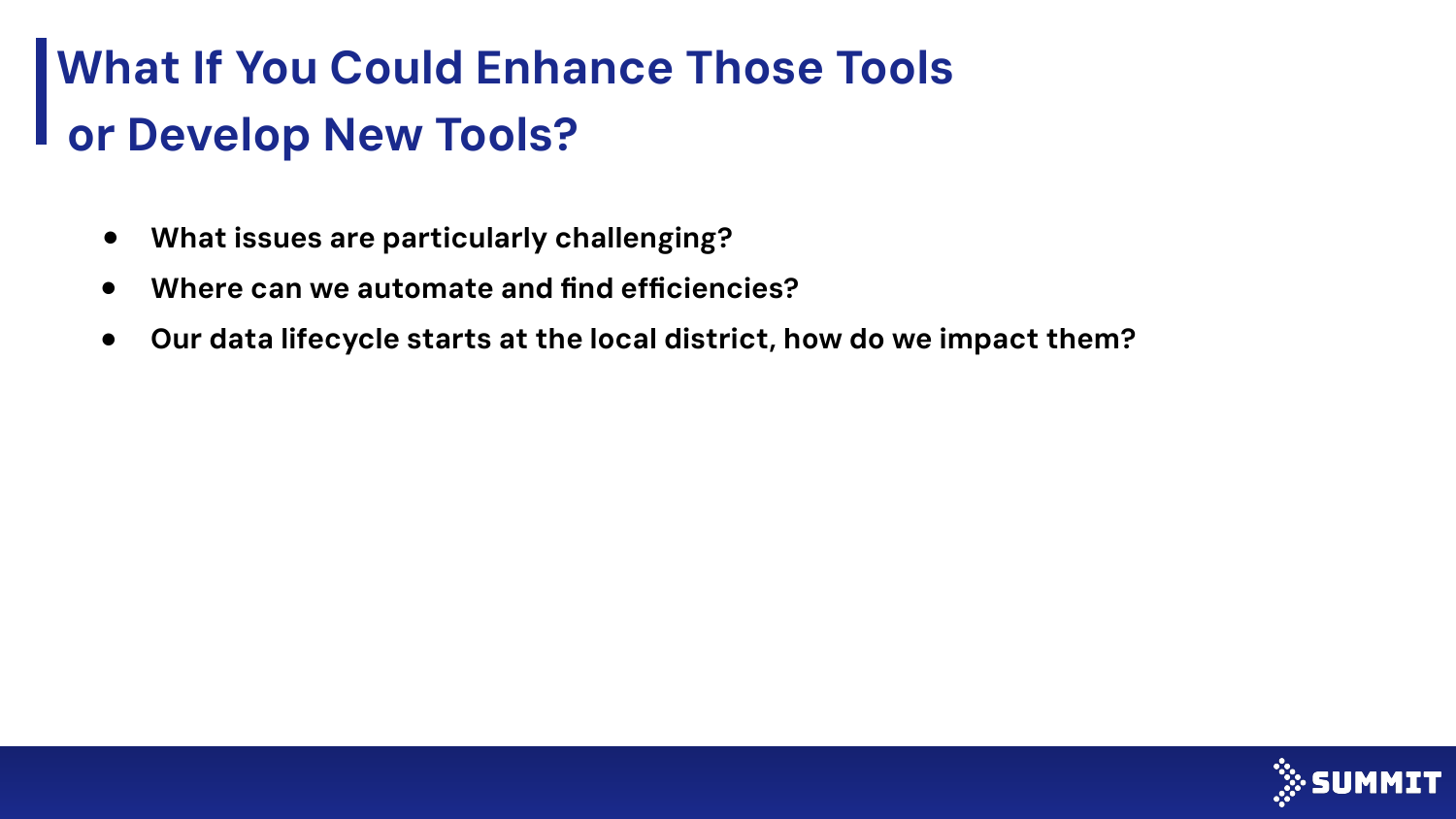

What If You Could Enhance Those Tools
 or Develop New Tools?

What issues are particularly challenging?
Where can we automate and find efficiencies?
Our data lifecycle starts at the local district, how do we impact them?